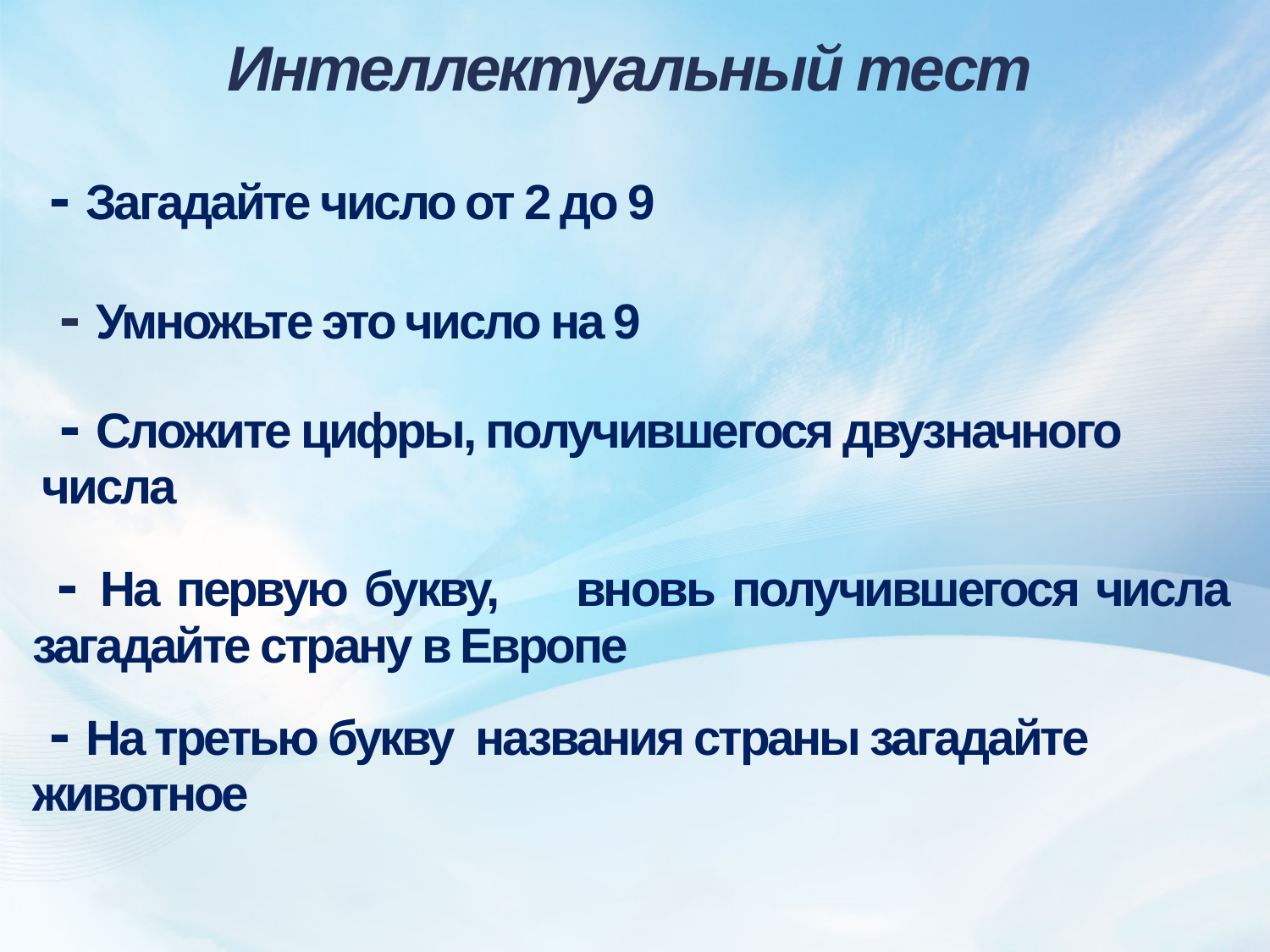

Интеллектуальный тест
 - Загадайте число от 2 до 9
 - Умножьте это число на 9
 - Сложите цифры, получившегося двузначного числа
 - На первую букву, 	вновь получившегося числа загадайте страну в Европе
 - На третью букву  названия страны загадайте животное